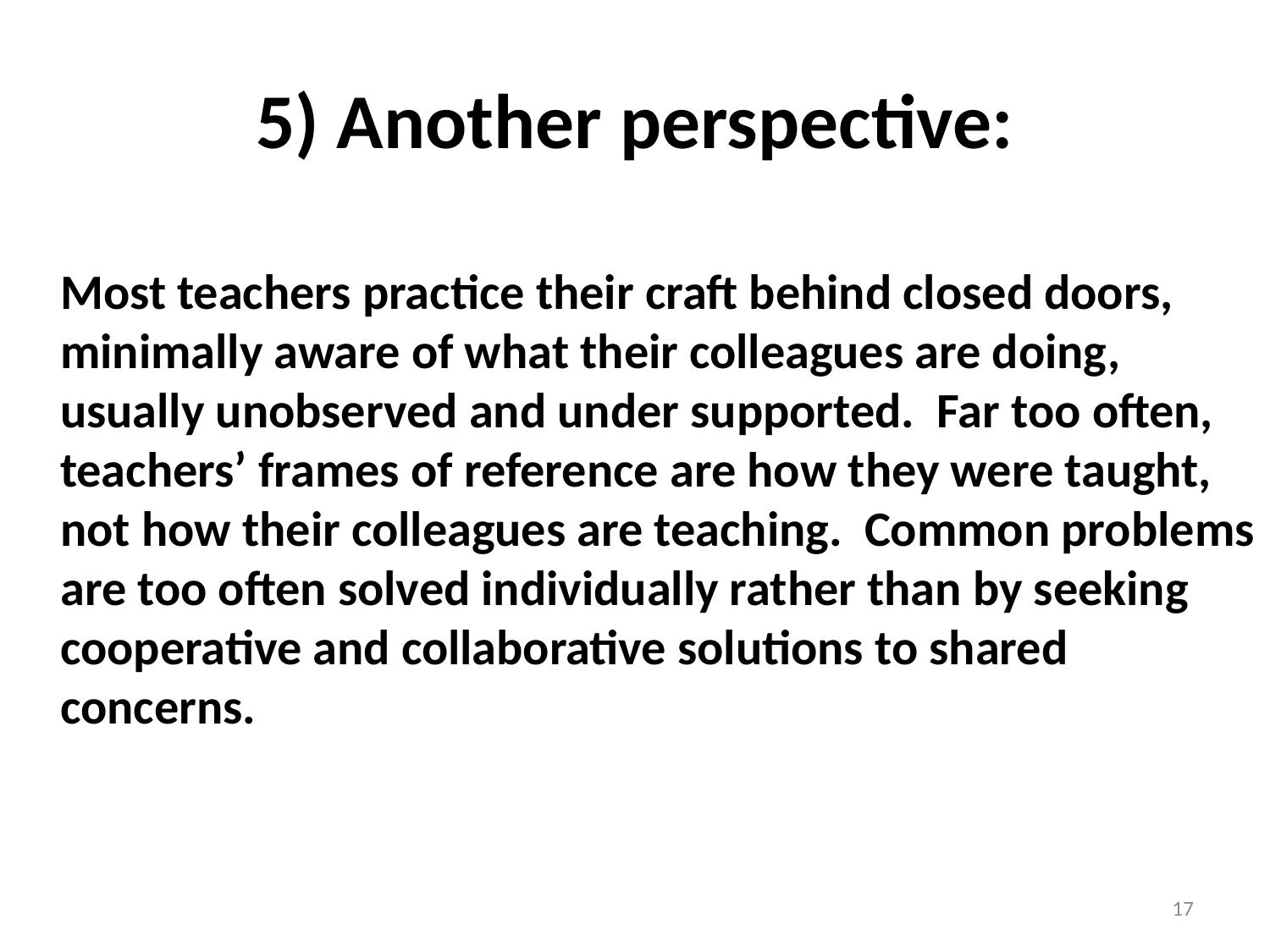

# 5) Another perspective:
	Most teachers practice their craft behind closed doors, minimally aware of what their colleagues are doing, usually unobserved and under supported.  Far too often, teachers’ frames of reference are how they were taught, not how their colleagues are teaching.  Common problems are too often solved individually rather than by seeking cooperative and collaborative solutions to shared concerns.
17